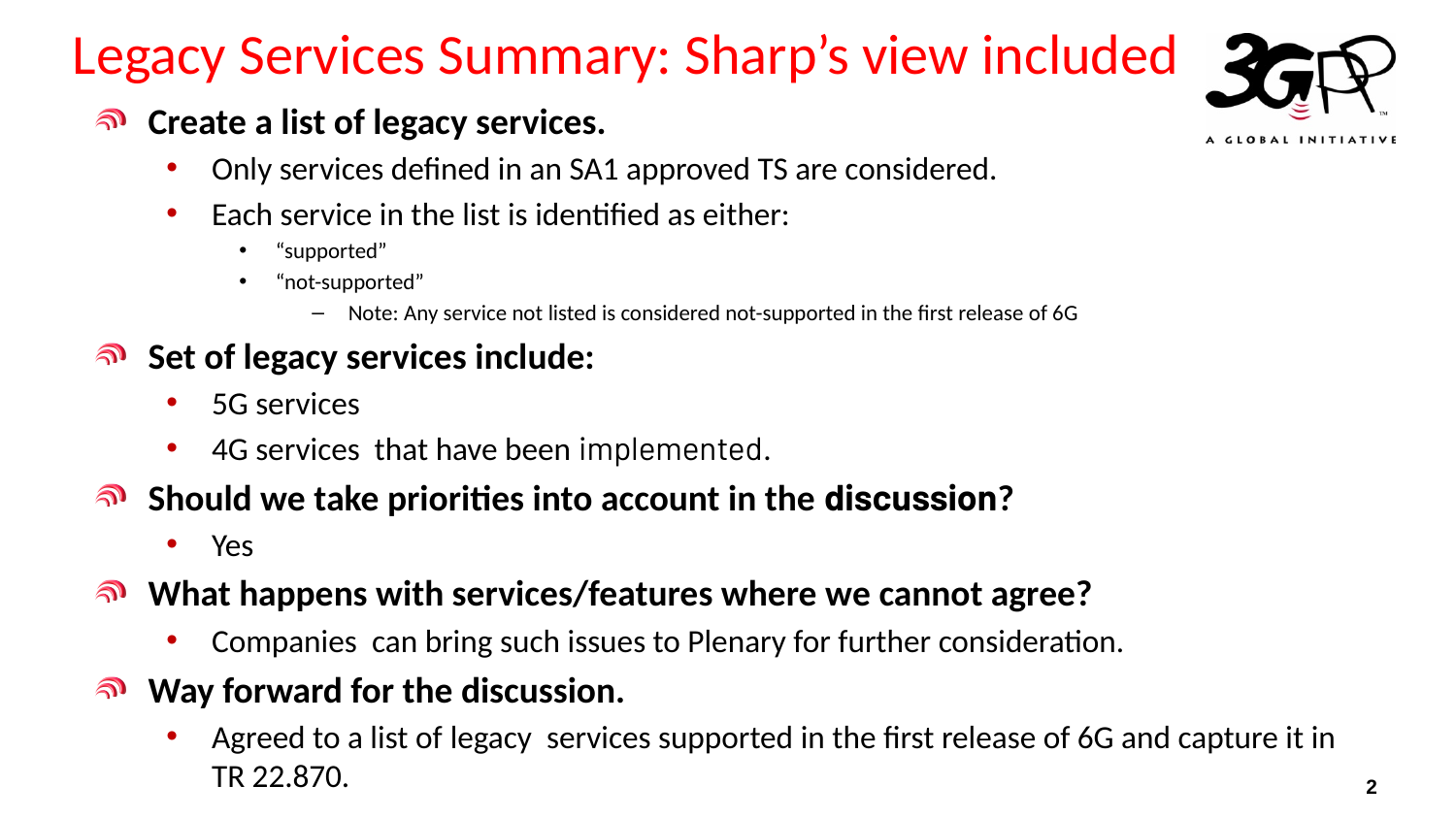

# Legacy Services Summary: Sharp’s view included
Create a list of legacy services.
Only services defined in an SA1 approved TS are considered.
Each service in the list is identified as either:
“supported”
“not-supported”
Note: Any service not listed is considered not-supported in the first release of 6G
Set of legacy services include:
5G services
4G services  that have been implemented.
Should we take priorities into account in the discussion?
Yes
What happens with services/features where we cannot agree?
Companies  can bring such issues to Plenary for further consideration.
Way forward for the discussion.
Agreed to a list of legacy  services supported in the first release of 6G and capture it in TR 22.870.